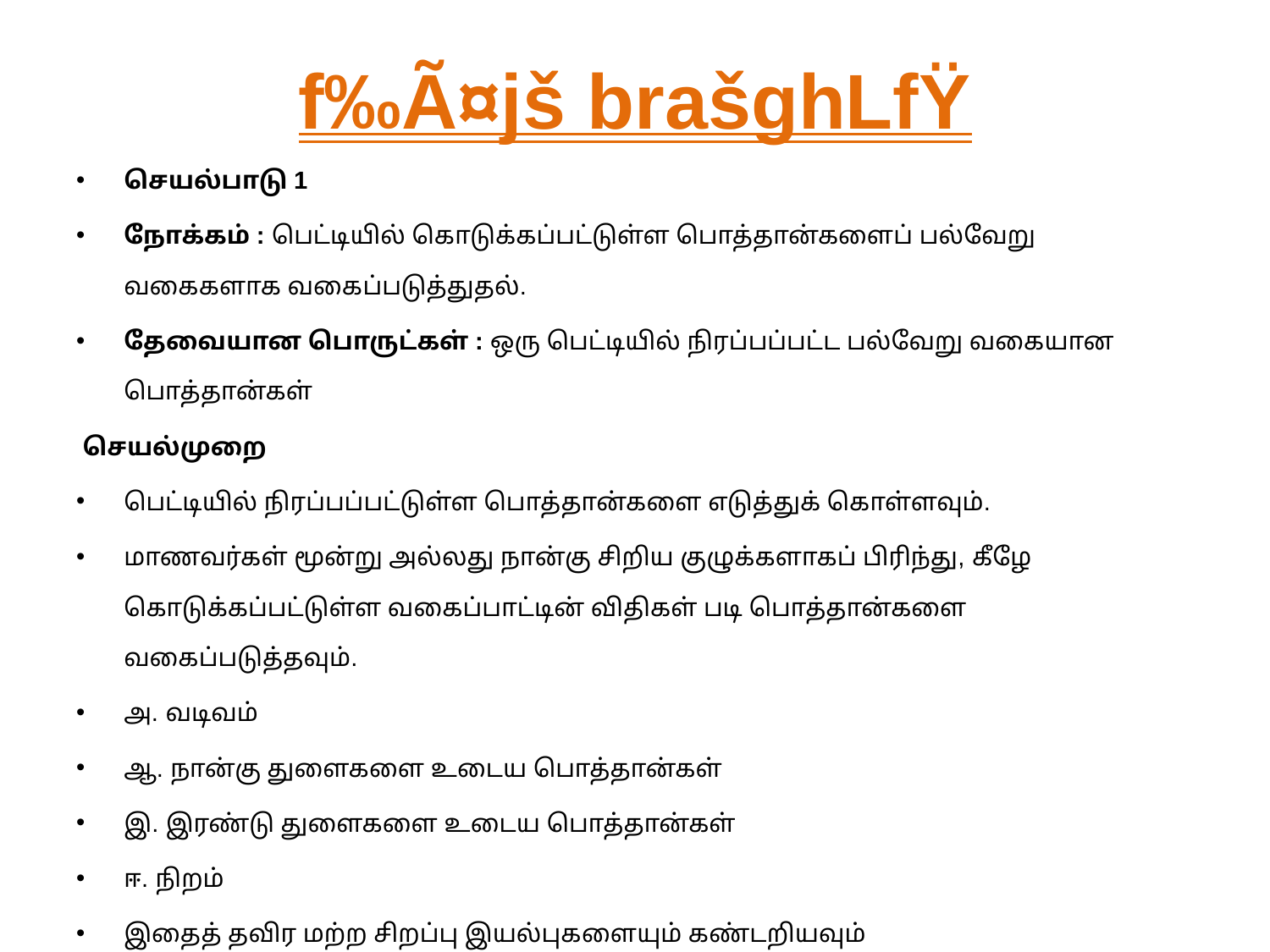

# f‰Ã¤jš brašghLfŸ
செயல்பாடு 1
நோக்கம் : பெட்டியில் கொடுக்கப்பட்டுள்ள பொத்தான்களைப் பல்வேறு வகைகளாக வகைப்படுத்துதல்.
தேவையான பொருட்கள் : ஒரு பெட்டியில் நிரப்பப்பட்ட பல்வேறு வகையான பொத்தான்கள்
 செயல்முறை
பெட்டியில் நிரப்பப்பட்டுள்ள பொத்தான்களை எடுத்துக் கொள்ளவும்.
மாணவர்கள் மூன்று அல்லது நான்கு சிறிய குழுக்களாகப் பிரிந்து, கீழே கொடுக்கப்பட்டுள்ள வகைப்பாட்டின் விதிகள் படி பொத்தான்களை வகைப்படுத்தவும்.
அ. வடிவம்
ஆ. நான்கு துளைகளை உடைய பொத்தான்கள்
இ. இரண்டு துளைகளை உடைய பொத்தான்கள்
ஈ. நிறம்
இதைத் தவிர மற்ற சிறப்பு இயல்புகளையும் கண்டறியவும்